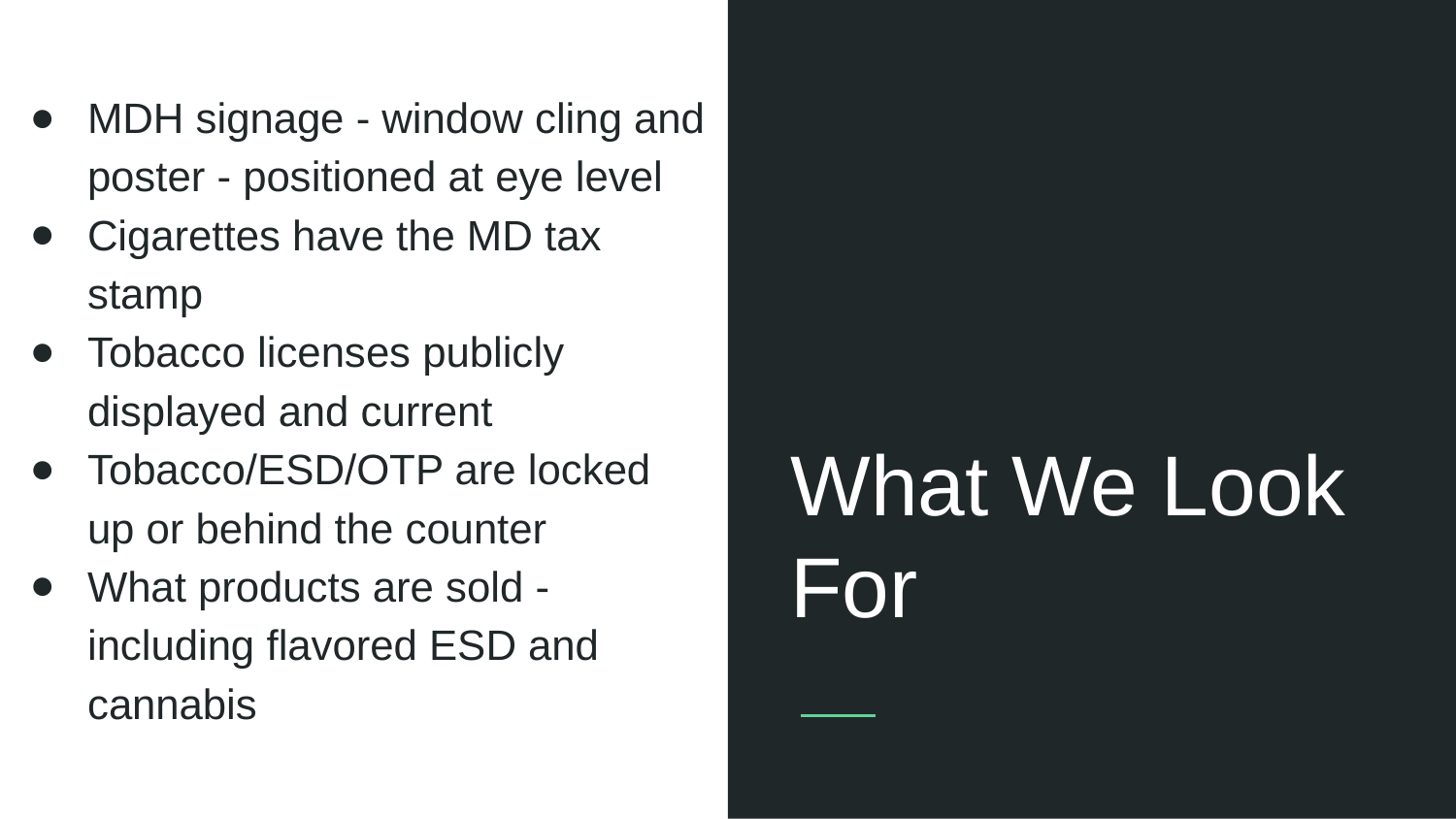

MDH signage - window cling and poster - positioned at eye level
Cigarettes have the MD tax stamp
Tobacco licenses publicly displayed and current
Tobacco/ESD/OTP are locked up or behind the counter
What products are sold - including flavored ESD and cannabis
# What We Look For